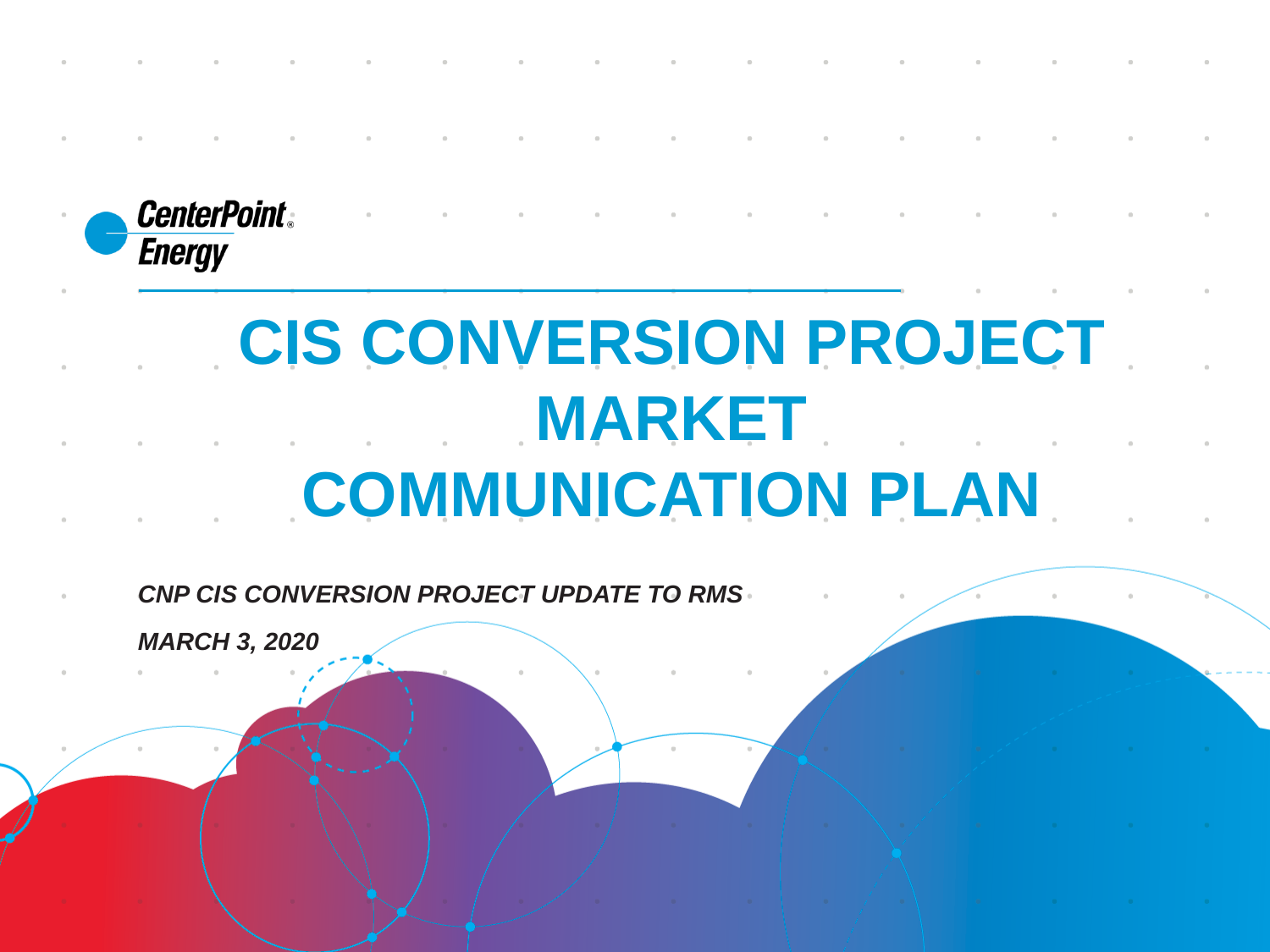

# Cis Conversion Project Market Communication Plan
CNP CIS Conversion Project Update to RMS
March 3, 2020